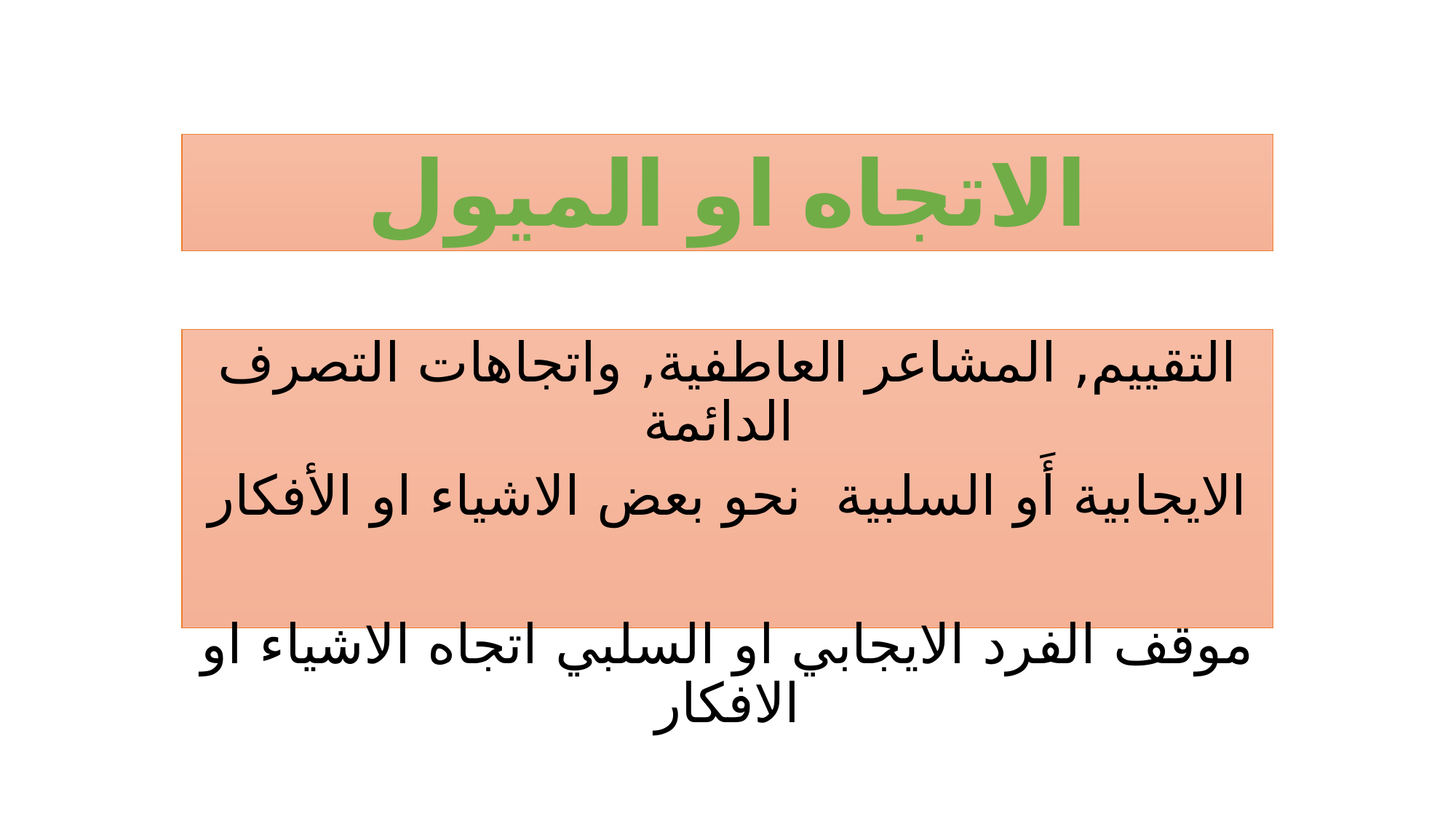

# الاتجاه او الميول
التقييم, المشاعر العاطفية, واتجاهات التصرف الدائمة
الايجابية أَو السلبية  نحو بعض الاشياء او الأفكار

موقف الفرد الايجابي او السلبي اتجاه الاشياء او الافكار